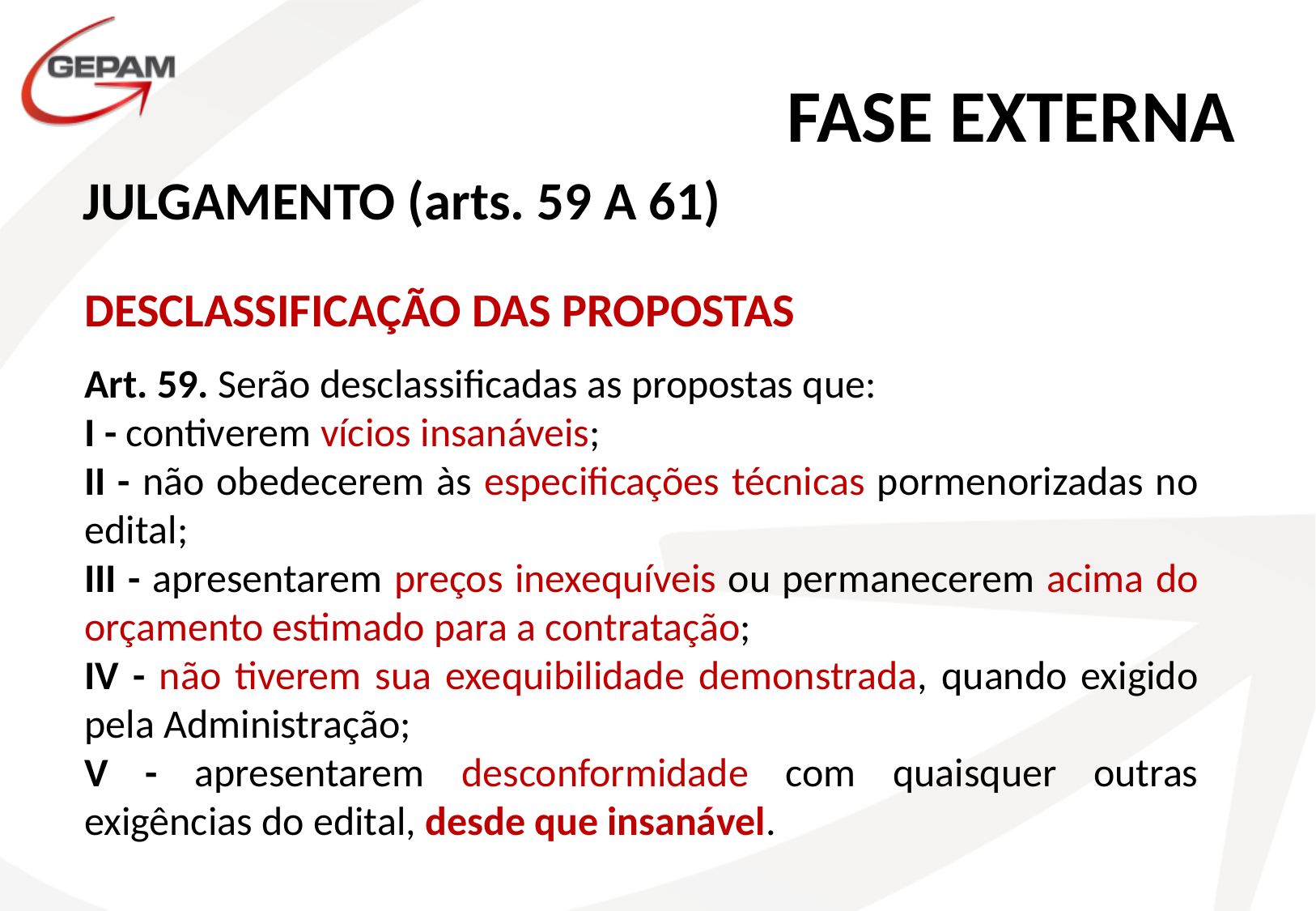

# FASE EXTERNA
JULGAMENTO (arts. 59 A 61)

DESCLASSIFICAÇÃO DAS PROPOSTAS

Art. 59. Serão desclassificadas as propostas que:
I - contiverem vícios insanáveis;
II - não obedecerem às especificações técnicas pormenorizadas no edital;
III - apresentarem preços inexequíveis ou permanecerem acima do orçamento estimado para a contratação;
IV - não tiverem sua exequibilidade demonstrada, quando exigido pela Administração;
V - apresentarem desconformidade com quaisquer outras exigências do edital, desde que insanável.